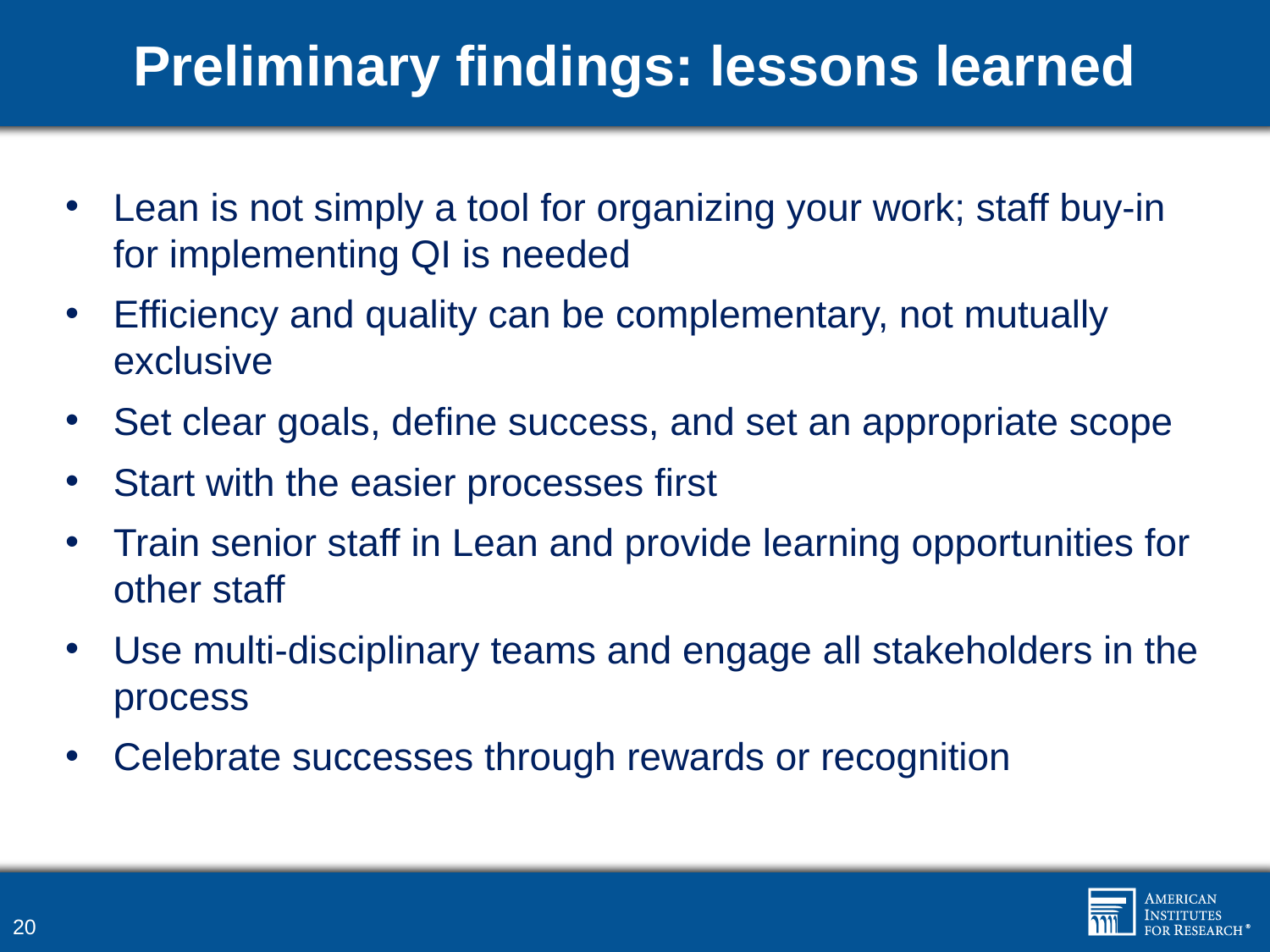

# Preliminary findings: lessons learned
Lean is not simply a tool for organizing your work; staff buy-in for implementing QI is needed
Efficiency and quality can be complementary, not mutually exclusive
Set clear goals, define success, and set an appropriate scope
Start with the easier processes first
Train senior staff in Lean and provide learning opportunities for other staff
Use multi-disciplinary teams and engage all stakeholders in the process
Celebrate successes through rewards or recognition

20